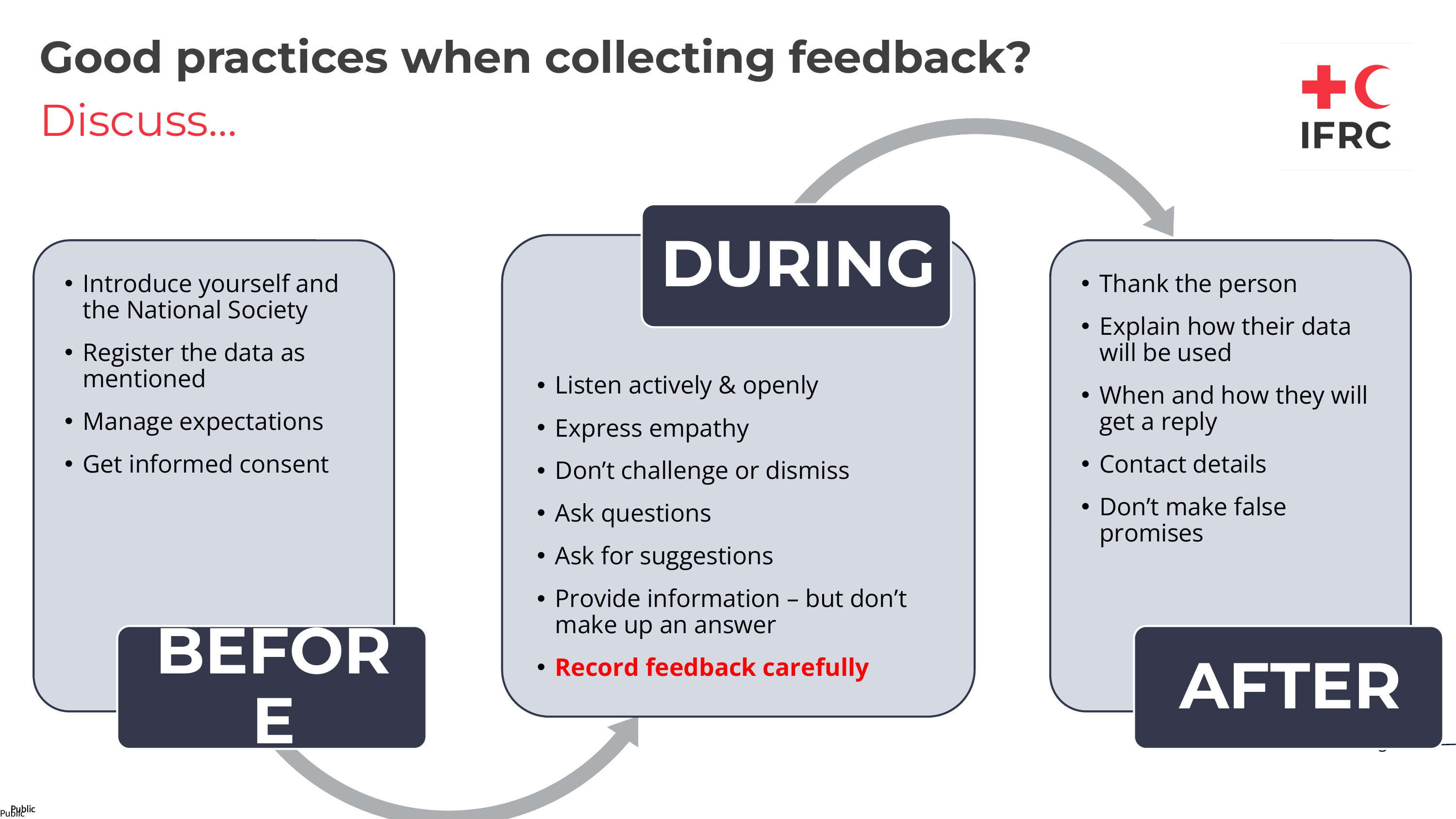

Good practices when collecting feedback?
Discuss…
Introduce yourself and the National Society
Register the data as mentioned
Manage expectations
Get informed consent
BEFORE
Listen actively & openly
Express empathy
Don’t challenge or dismiss
Ask questions
Ask for suggestions
Provide information – but don’t make up an answer
Record feedback carefully
DURING
Thank the person
Explain how their data will be used
When and how they will get a reply
Contact details
Don’t make false promises
AFTER